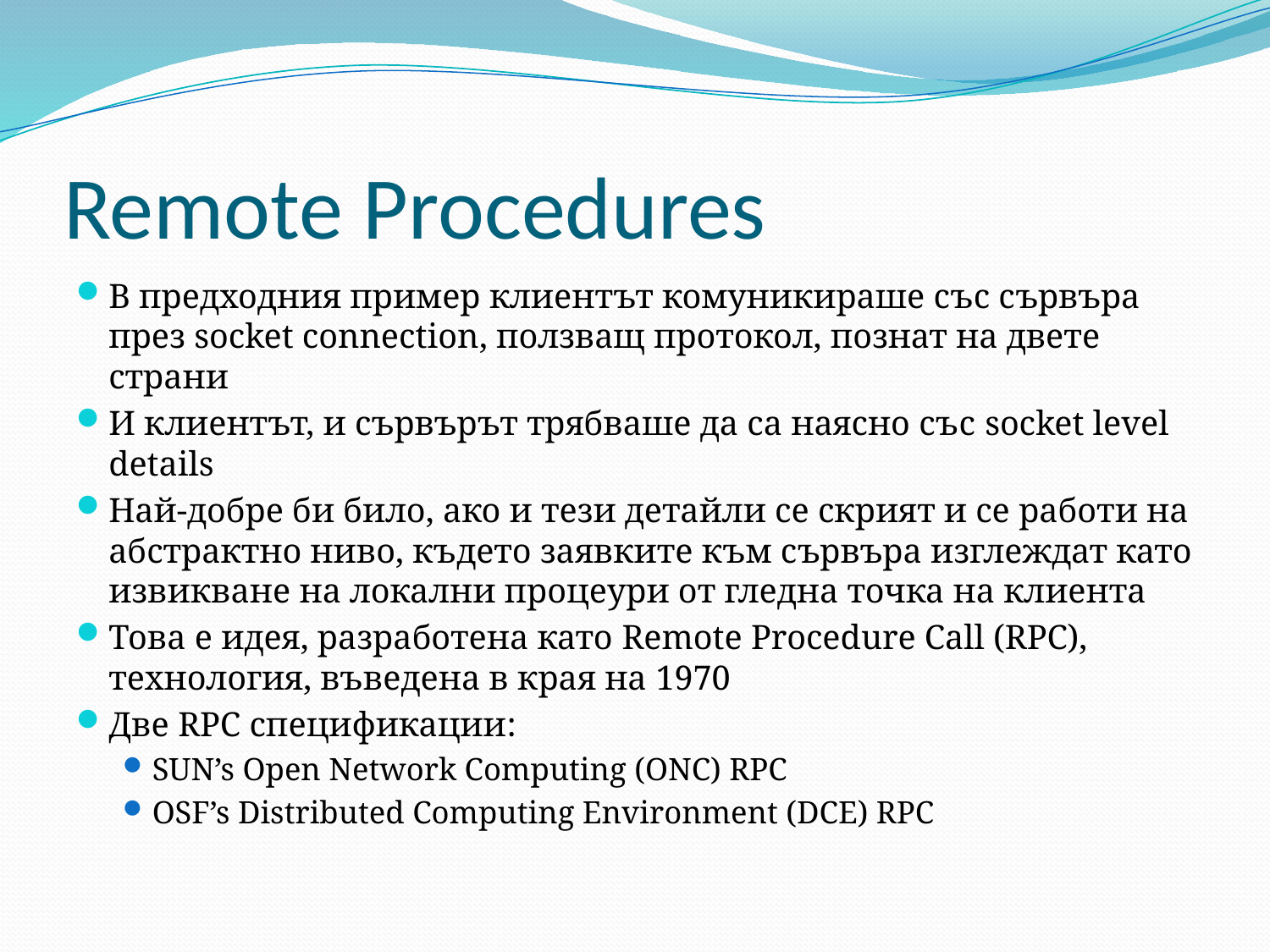

# Remote Procedures
В предходния пример клиентът комуникираше със сървъра през socket connection, ползващ протокол, познат на двете страни
И клиентът, и сървърът трябваше да са наясно със socket level details
Най-добре би било, ако и тези детайли се скрият и се работи на абстрактно ниво, където заявките към сървъра изглеждат като извикване на локални процеури от гледна точка на клиента
Това е идея, разработена като Remote Procedure Call (RPC), технология, въведена в края на 1970
Две RPC спецификации:
SUN’s Open Network Computing (ONC) RPC
OSF’s Distributed Computing Environment (DCE) RPC